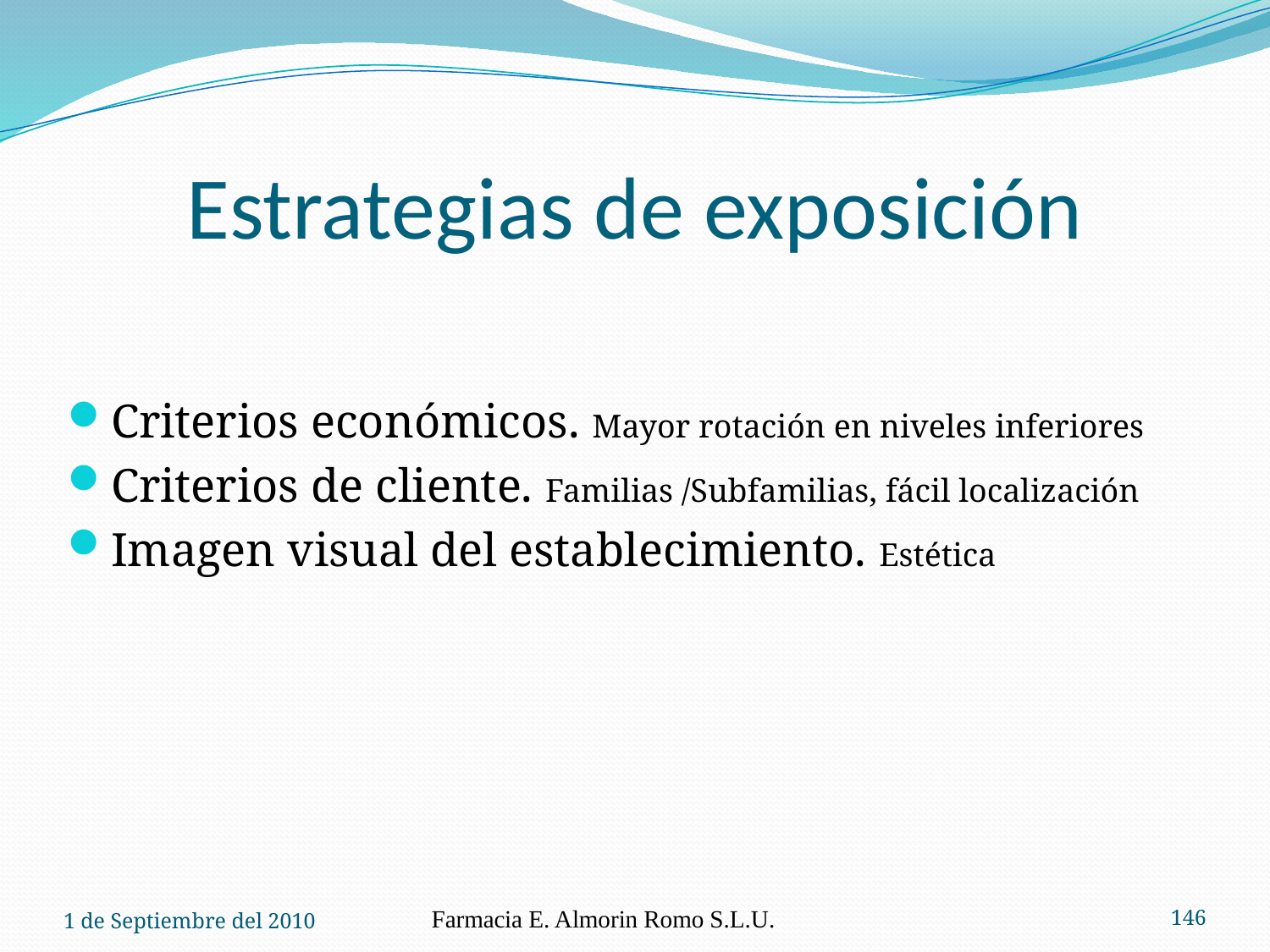

# Estrategias de exposición
Criterios económicos. Mayor rotación en niveles inferiores
Criterios de cliente. Familias /Subfamilias, fácil localización
Imagen visual del establecimiento. Estética
1 de Septiembre del 2010
Farmacia E. Almorin Romo S.L.U.
146